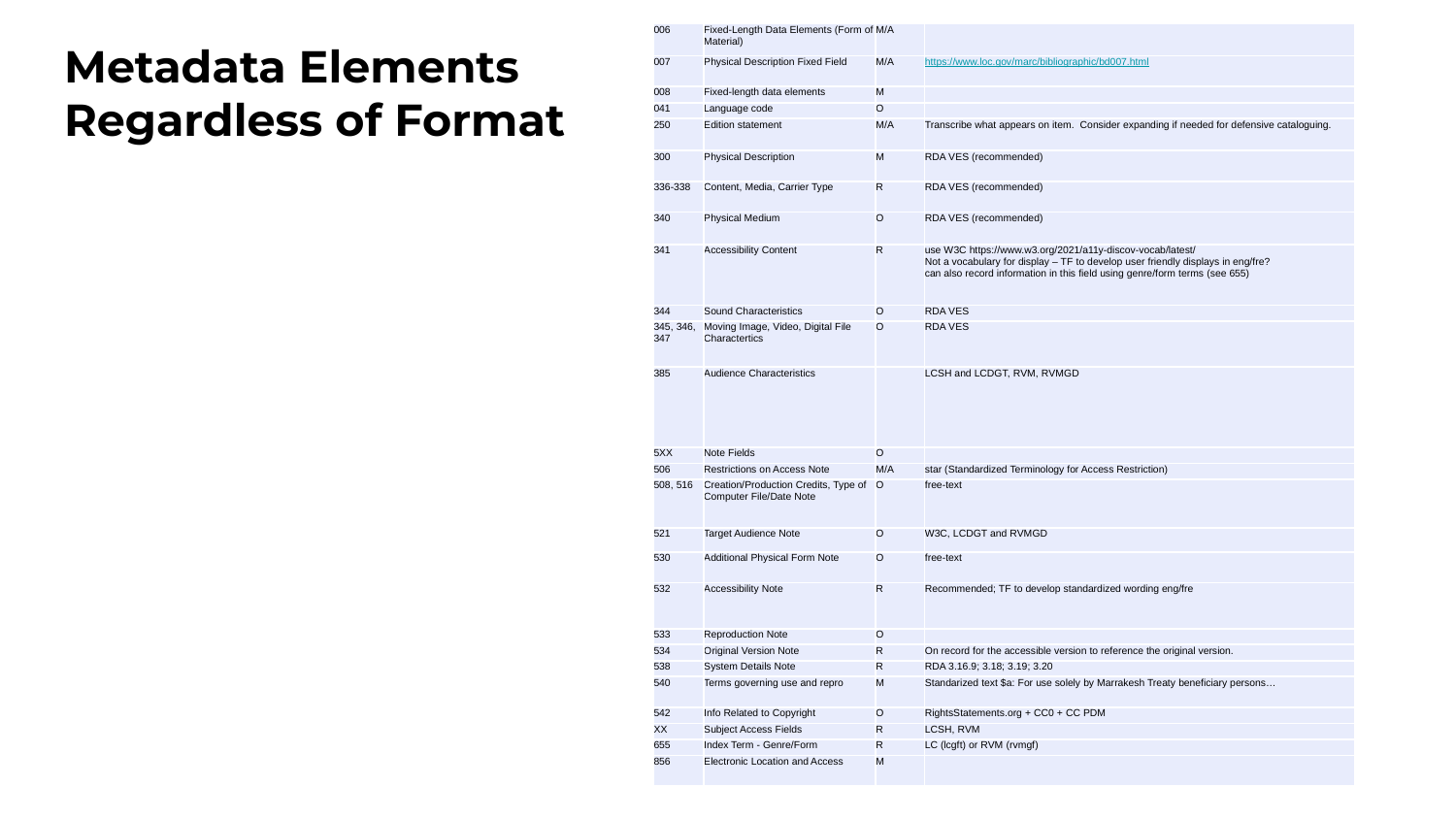

# Metadata Elements Regardless of Format
| 006 | Fixed-Length Data Elements (Form of Material) | M/A |  |
| --- | --- | --- | --- |
| 007 | Physical Description Fixed Field | M/A | https://www.loc.gov/marc/bibliographic/bd007.html |
| 008 | Fixed-length data elements | M |  |
| 041 | Language code | O |  |
| 250 | Edition statement | M/A | Transcribe what appears on item. Consider expanding if needed for defensive cataloguing. |
| 300 | Physical Description | M | RDA VES (recommended) |
| 336-338 | Content, Media, Carrier Type | R | RDA VES (recommended) |
| 340 | Physical Medium | O | RDA VES (recommended) |
| 341 | Accessibility Content | R | use W3C https://www.w3.org/2021/a11y-discov-vocab/latest/ Not a vocabulary for display – TF to develop user friendly displays in eng/fre? can also record information in this field using genre/form terms (see 655) |
| 344 | Sound Characteristics | O | RDA VES |
| 345, 346, 347 | Moving Image, Video, Digital File Charactertics | O | RDA VES |
| 385 | Audience Characteristics |  | LCSH and LCDGT, RVM, RVMGD |
| 5XX | Note Fields | O |  |
| 506 | Restrictions on Access Note | M/A | star (Standardized Terminology for Access Restriction) |
| 508, 516 | Creation/Production Credits, Type of Computer File/Date Note | O | free-text |
| 521 | Target Audience Note | O | W3C, LCDGT and RVMGD |
| 530 | Additional Physical Form Note | O | free-text |
| 532 | Accessibility Note | R | Recommended; TF to develop standardized wording eng/fre |
| 533 | Reproduction Note | O |  |
| 534 | Original Version Note | R | On record for the accessible version to reference the original version. |
| 538 | System Details Note | R | RDA 3.16.9; 3.18; 3.19; 3.20 |
| 540 | Terms governing use and repro | M | Standarized text $a: For use solely by Marrakesh Treaty beneficiary persons… |
| 542 | Info Related to Copyright | O | RightsStatements.org + CC0 + CC PDM |
| XX | Subject Access Fields | R | LCSH, RVM |
| 655 | Index Term - Genre/Form | R | LC (lcgft) or RVM (rvmgf) |
| 856 | Electronic Location and Access | M |  |